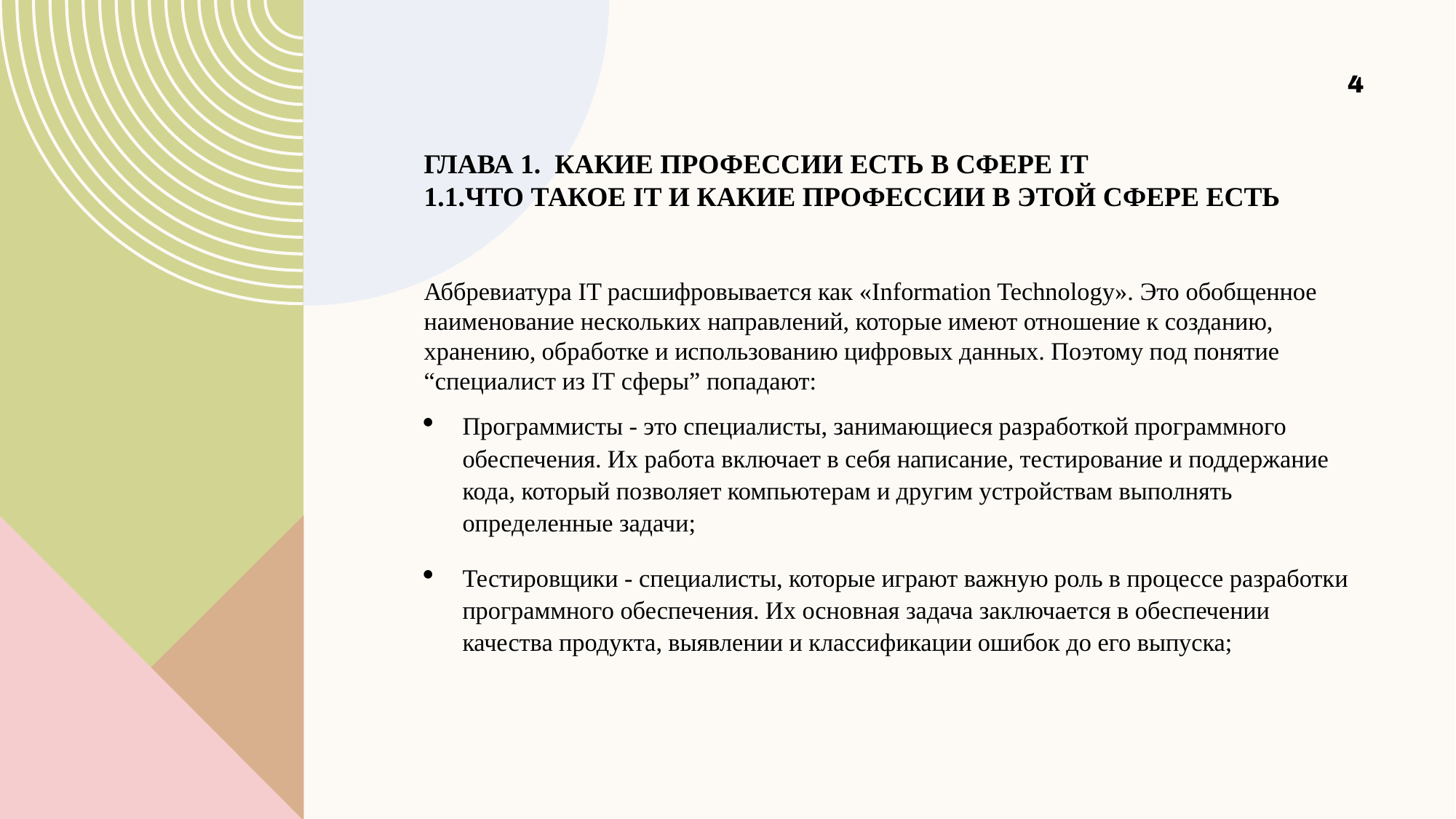

4
# ГЛАВА 1.  Какие профессии есть в сфере IT 1.1.Что такое IT и какие профессии в этой сфере есть
Аббревиатура IT расшифровывается как «Information Technology». Это обобщенное наименование нескольких направлений, которые имеют отношение к созданию, хранению, обработке и использованию цифровых данных. Поэтому под понятие “специалист из IT сферы” попадают:
Программисты - это специалисты, занимающиеся разработкой программного обеспечения. Их работа включает в себя написание, тестирование и поддержание кода, который позволяет компьютерам и другим устройствам выполнять определенные задачи;
Тестировщики - специалисты, которые играют важную роль в процессе разработки программного обеспечения. Их основная задача заключается в обеспечении качества продукта, выявлении и классификации ошибок до его выпуска;